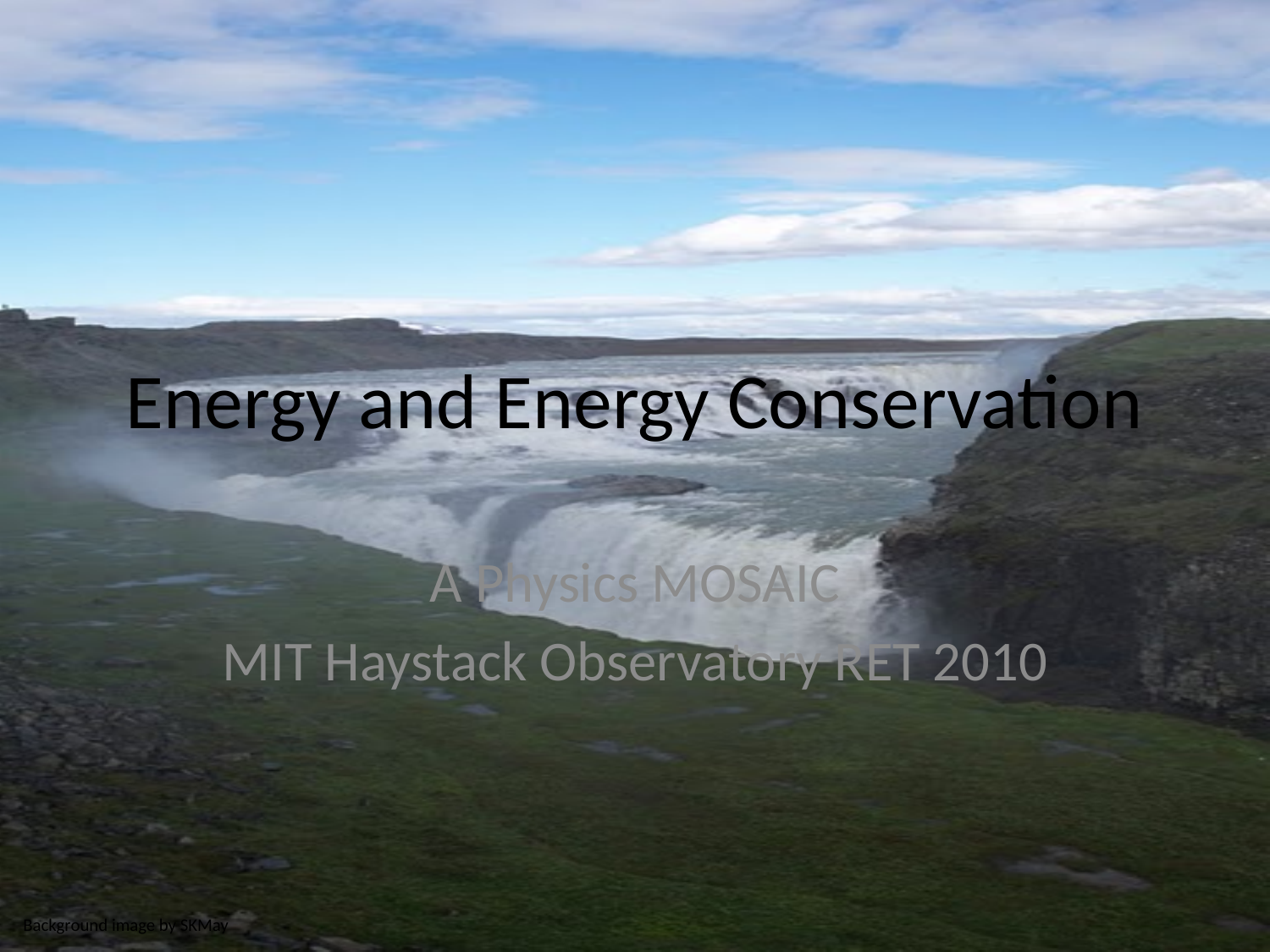

# Energy and Energy Conservation
A Physics MOSAIC
MIT Haystack Observatory RET 2010

Background image by SKMay